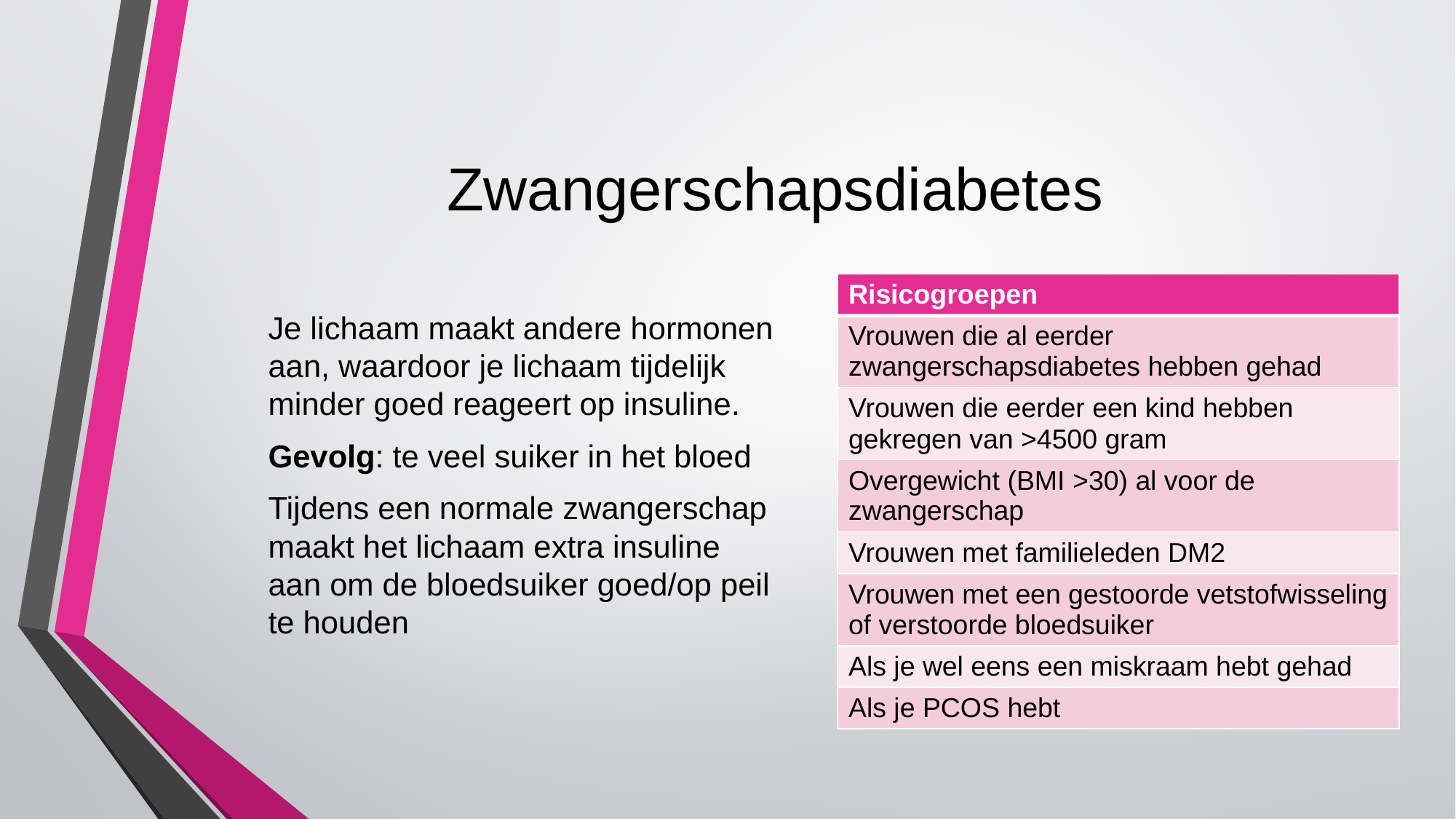

# Zwangerschapsdiabetes
Je lichaam maakt andere hormonen aan, waardoor je lichaam tijdelijk minder goed reageert op insuline.
Gevolg: te veel suiker in het bloed
Tijdens een normale zwangerschap maakt het lichaam extra insuline aan om de bloedsuiker goed/op peil te houden
| Risicogroepen |
| --- |
| Vrouwen die al eerder zwangerschapsdiabetes hebben gehad |
| Vrouwen die eerder een kind hebben gekregen van >4500 gram |
| Overgewicht (BMI >30) al voor de zwangerschap |
| Vrouwen met familieleden DM2 |
| Vrouwen met een gestoorde vetstofwisseling of verstoorde bloedsuiker |
| Als je wel eens een miskraam hebt gehad |
| Als je PCOS hebt |